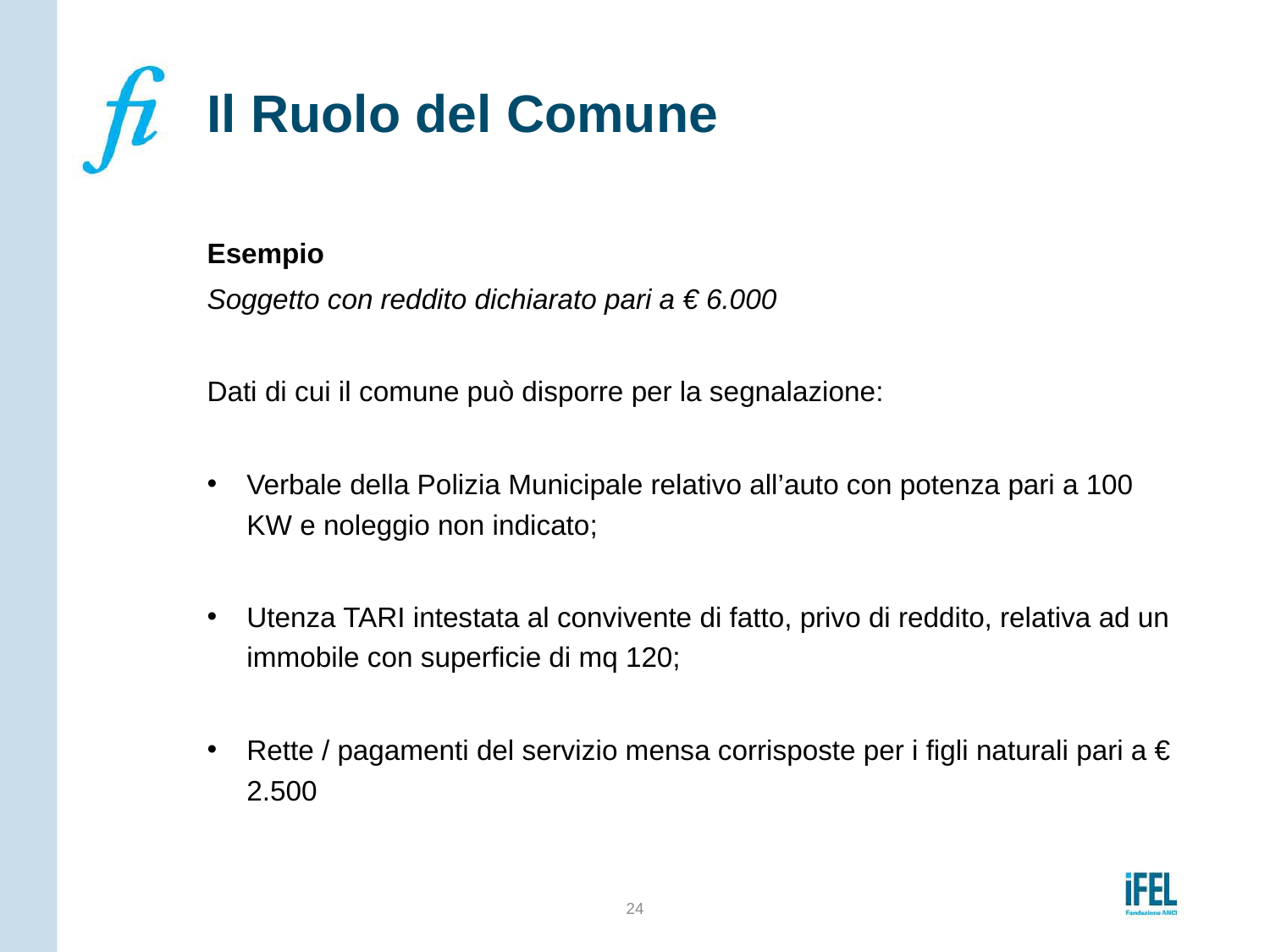

# Il Ruolo del Comune
Esempio
Soggetto con reddito dichiarato pari a € 6.000

Dati di cui il comune può disporre per la segnalazione:

Verbale della Polizia Municipale relativo all’auto con potenza pari a 100 KW e noleggio non indicato;

Utenza TARI intestata al convivente di fatto, privo di reddito, relativa ad un immobile con superficie di mq 120;

Rette / pagamenti del servizio mensa corrisposte per i figli naturali pari a € 2.500
24